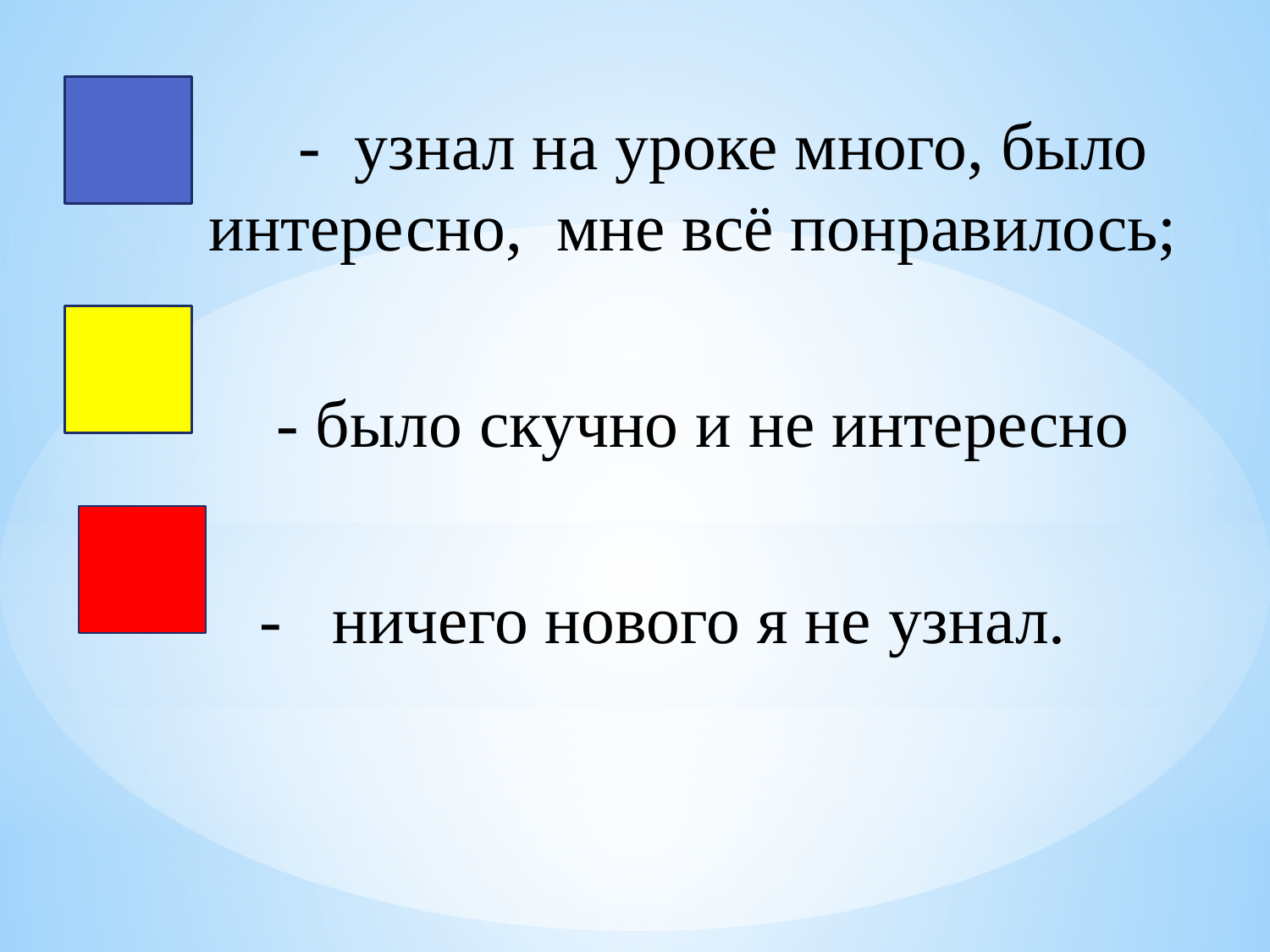

-  узнал на уроке много, было интересно,  мне всё понравилось;

    - было скучно и не интересно

   -   ничего нового я не узнал.